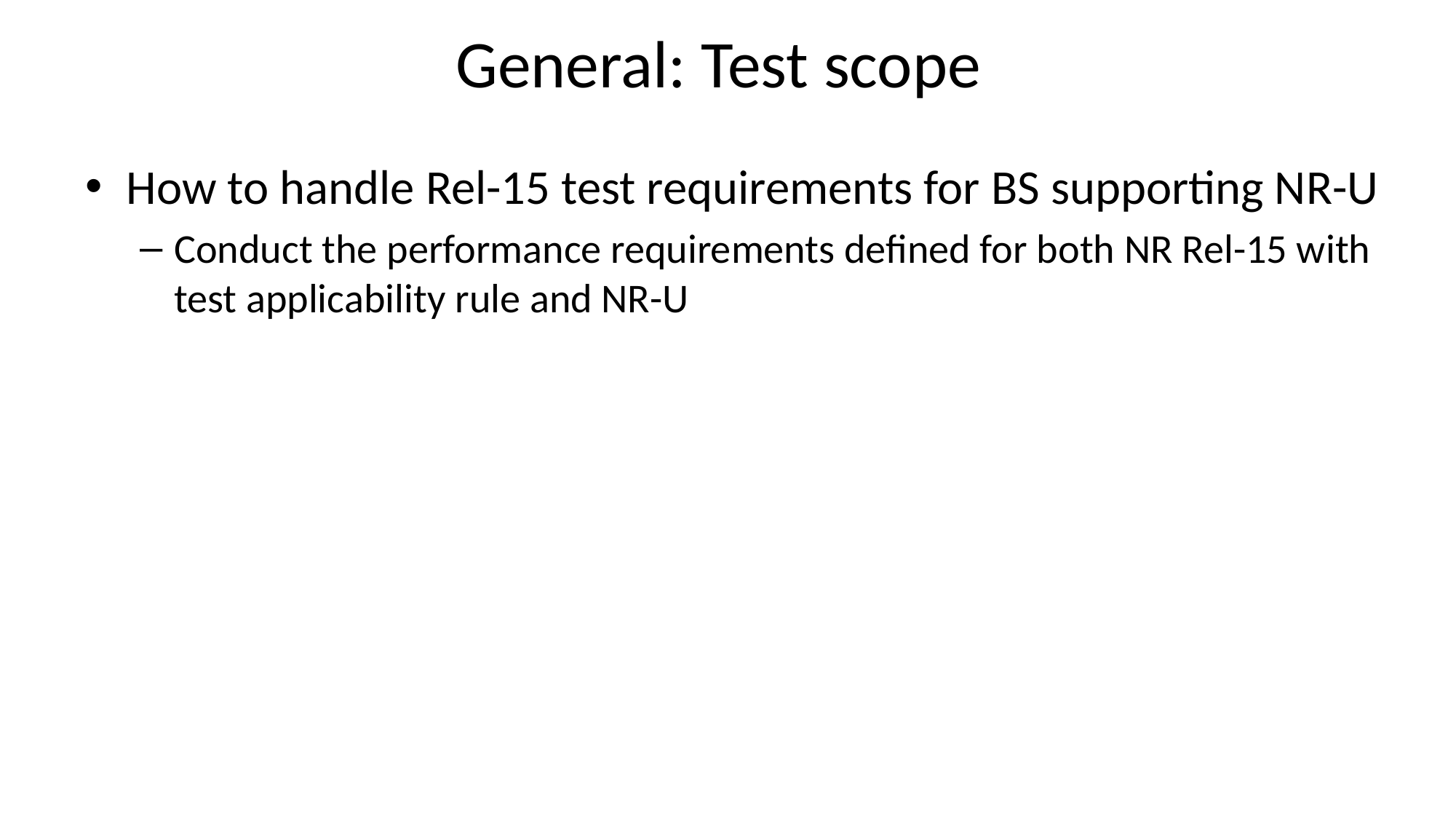

# General: Test scope
How to handle Rel-15 test requirements for BS supporting NR-U
Conduct the performance requirements defined for both NR Rel-15 with test applicability rule and NR-U